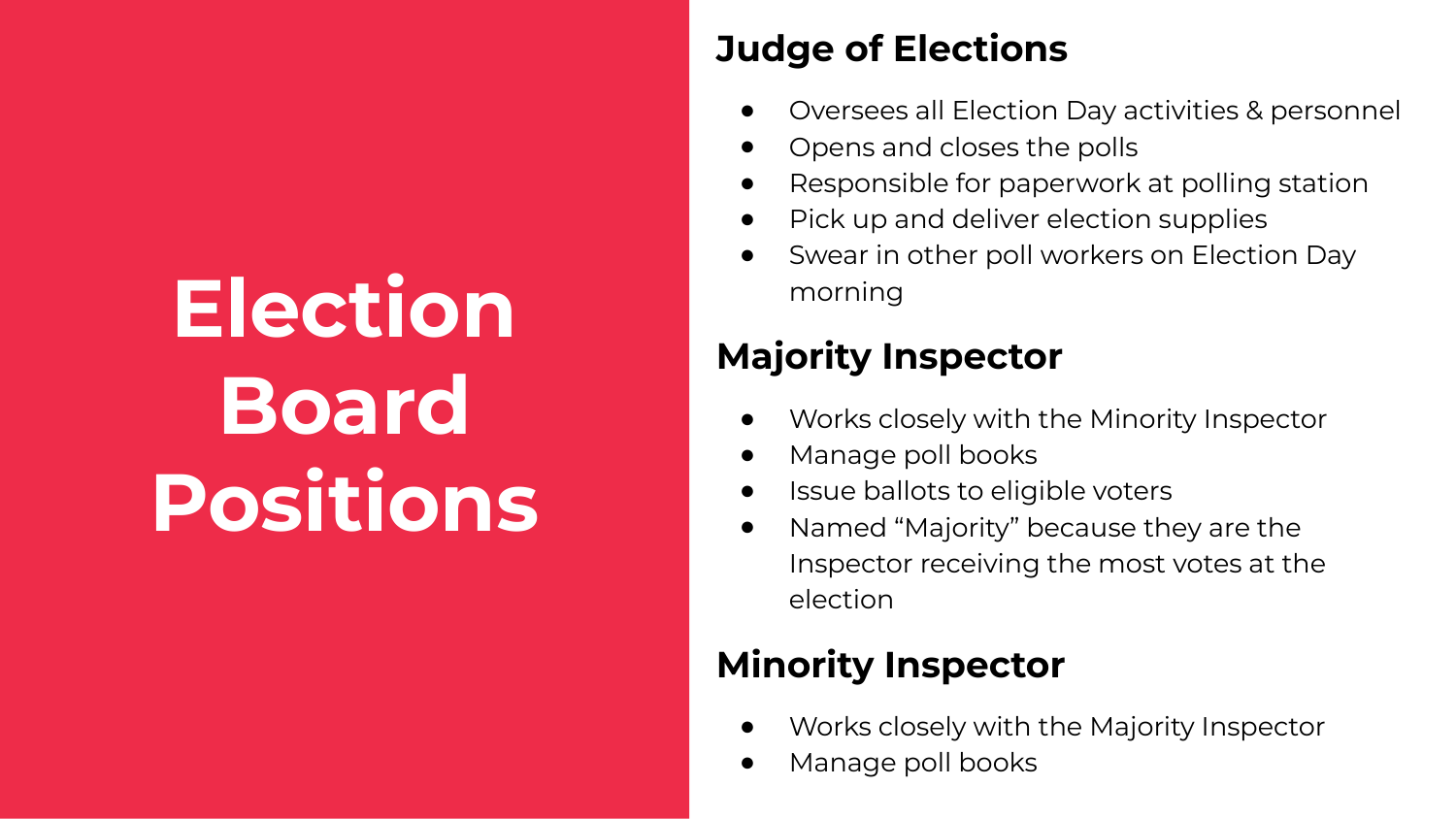

Judge of Elections
Oversees all Election Day activities & personnel
Opens and closes the polls
Responsible for paperwork at polling station
Pick up and deliver election supplies
Swear in other poll workers on Election Day morning
Majority Inspector
Works closely with the Minority Inspector
Manage poll books
Issue ballots to eligible voters
Named “Majority” because they are the Inspector receiving the most votes at the election
Minority Inspector
Works closely with the Majority Inspector
Manage poll books

Election Board
Positions